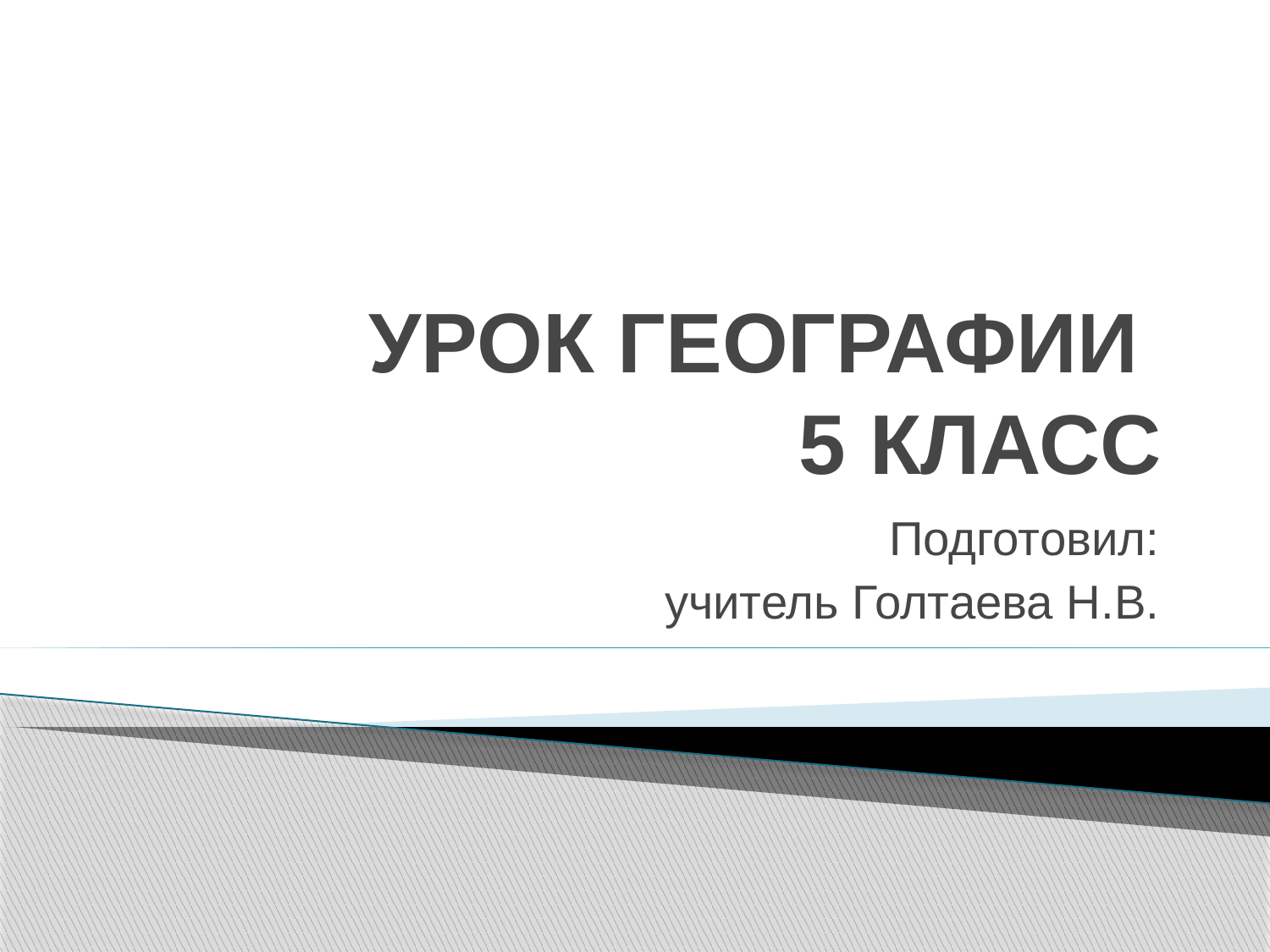

# УРОК ГЕОГРАФИИ 5 КЛАСС
Подготовил:
 учитель Голтаева Н.В.